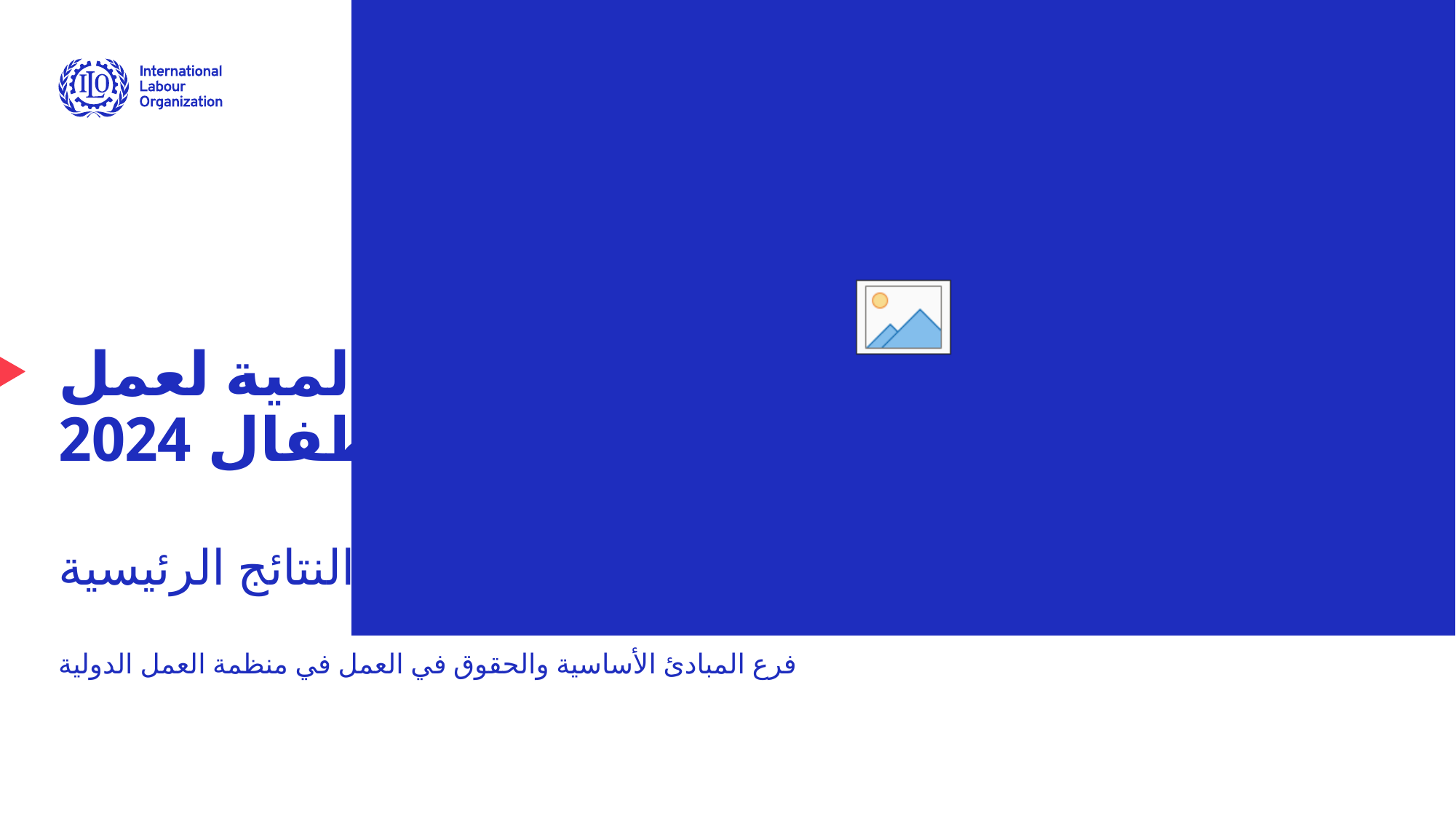

# التقديرات العالمية لعمل الأطفال 2024

النتائج الرئيسية
فرع المبادئ الأساسية والحقوق في العمل في منظمة العمل الدولية
Advancing social justice, promoting decent work
1